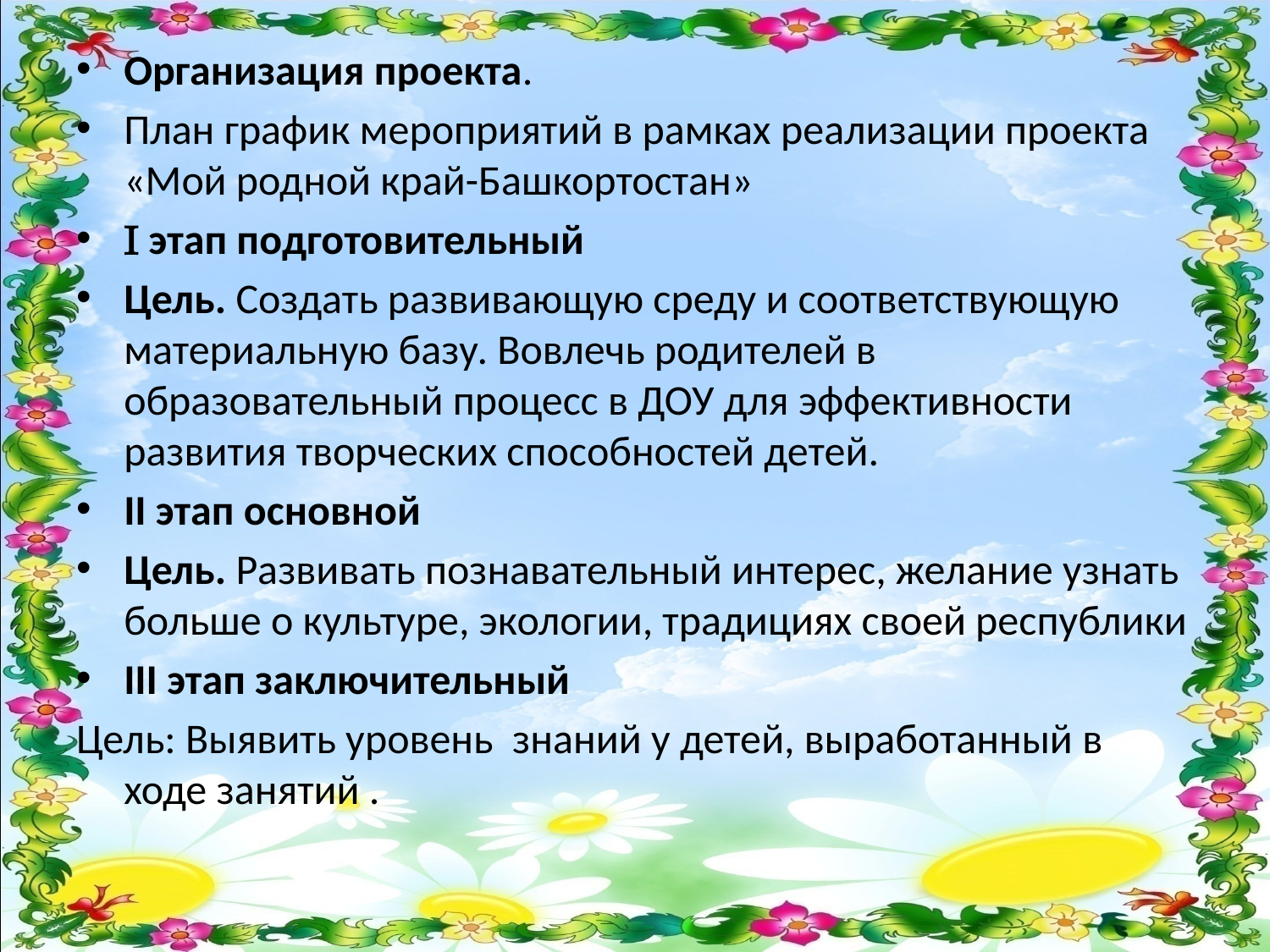

Организация проекта.
План график мероприятий в рамках реализации проекта «Мой родной край-Башкортостан»
I этап подготовительный
Цель. Создать развивающую среду и соответствующую материальную базу. Вовлечь родителей в образовательный процесс в ДОУ для эффективности развития творческих способностей детей.
II этап основной
Цель. Развивать познавательный интерес, желание узнать больше о культуре, экологии, традициях своей республики
III этап заключительный
Цель: Выявить уровень  знаний у детей, выработанный в ходе занятий .